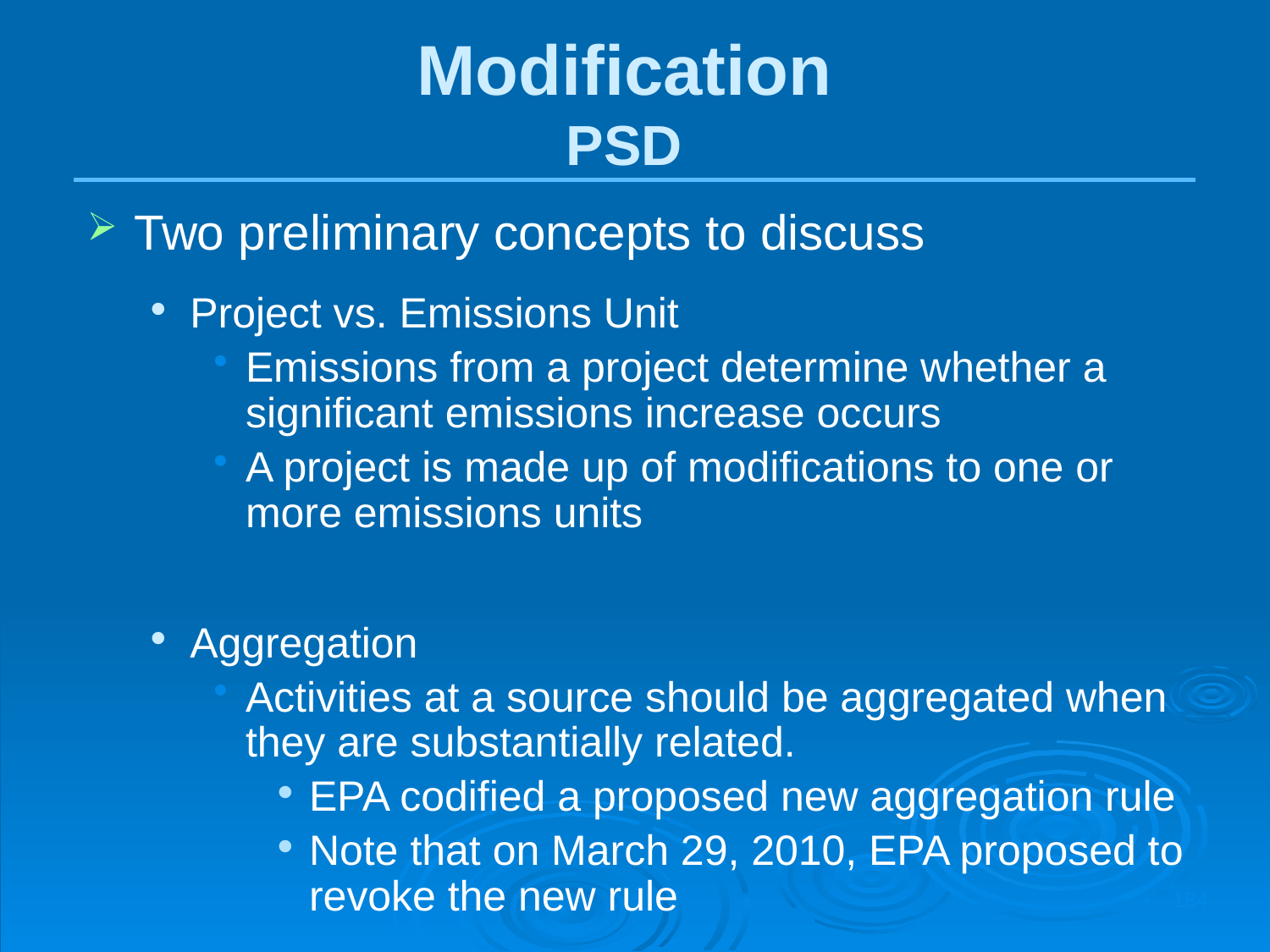

Modification
PSD
Two preliminary concepts to discuss

Project vs. Emissions Unit
Emissions from a project determine whether a significant emissions increase occurs
A project is made up of modifications to one or more emissions units

Aggregation
Activities at a source should be aggregated when they are substantially related.
EPA codified a proposed new aggregation rule
Note that on March 29, 2010, EPA proposed to revoke the new rule

184